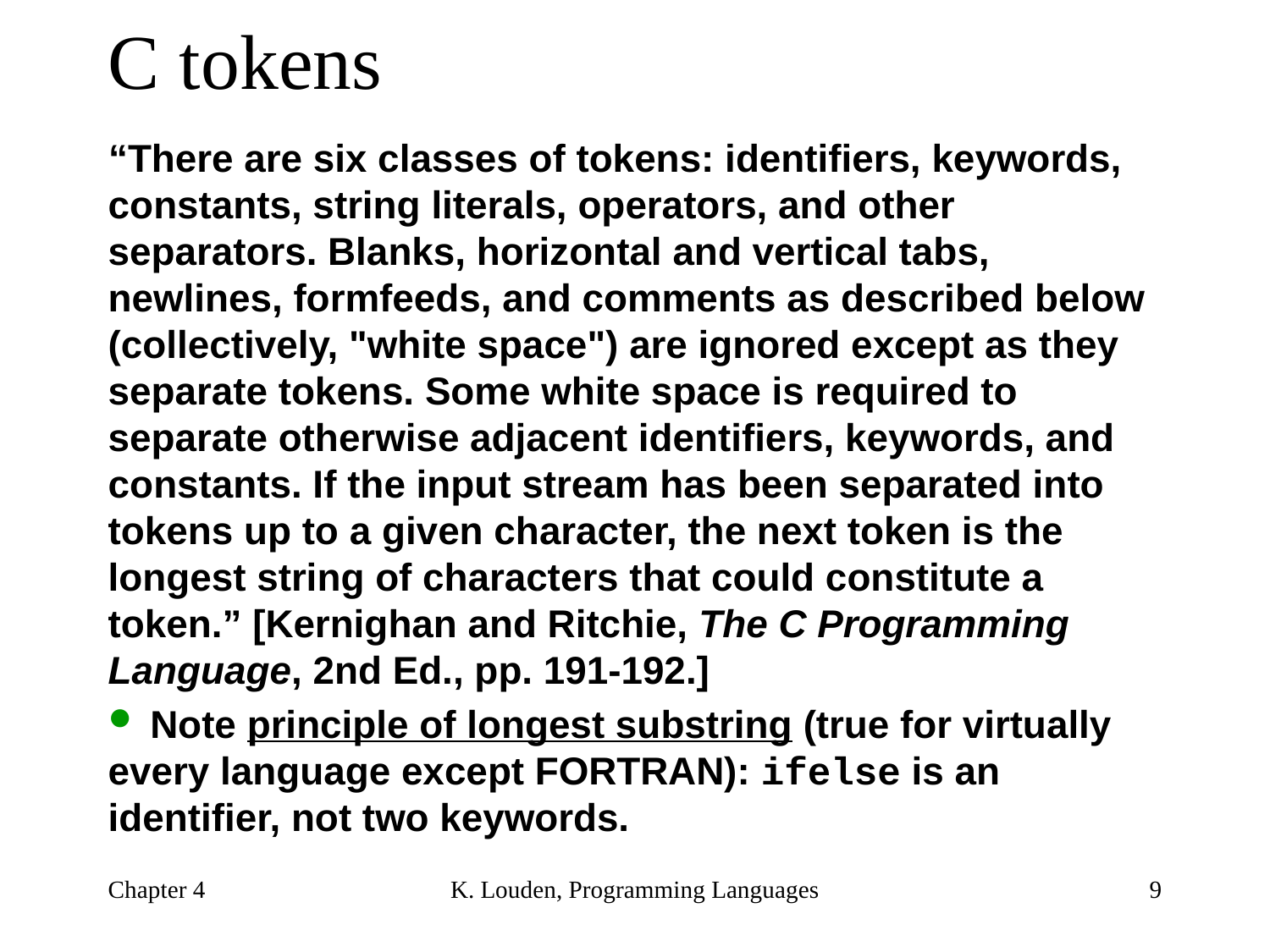

# C tokens
“There are six classes of tokens: identifiers, keywords, constants, string literals, operators, and other separators. Blanks, horizontal and vertical tabs, newlines, formfeeds, and comments as described below (collectively, "white space") are ignored except as they separate tokens. Some white space is required to separate otherwise adjacent identifiers, keywords, and constants. If the input stream has been separated into tokens up to a given character, the next token is the longest string of characters that could constitute a token.” [Kernighan and Ritchie, The C Programming Language, 2nd Ed., pp. 191-192.]
 Note principle of longest substring (true for virtually every language except FORTRAN): ifelse is an identifier, not two keywords.
Chapter 4
K. Louden, Programming Languages
9